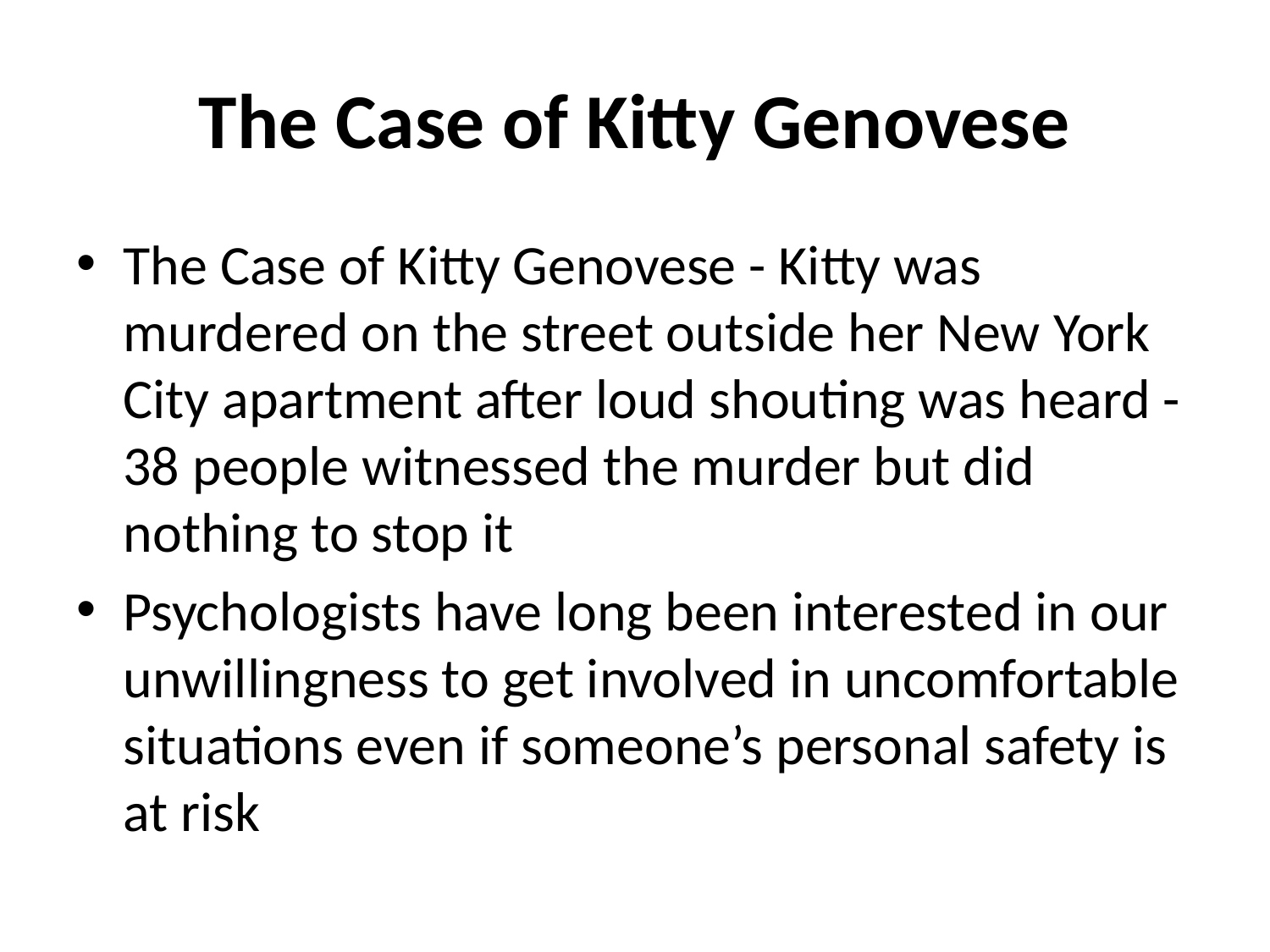

# The Case of Kitty Genovese
The Case of Kitty Genovese - Kitty was murdered on the street outside her New York City apartment after loud shouting was heard - 38 people witnessed the murder but did nothing to stop it
Psychologists have long been interested in our unwillingness to get involved in uncomfortable situations even if someone’s personal safety is at risk